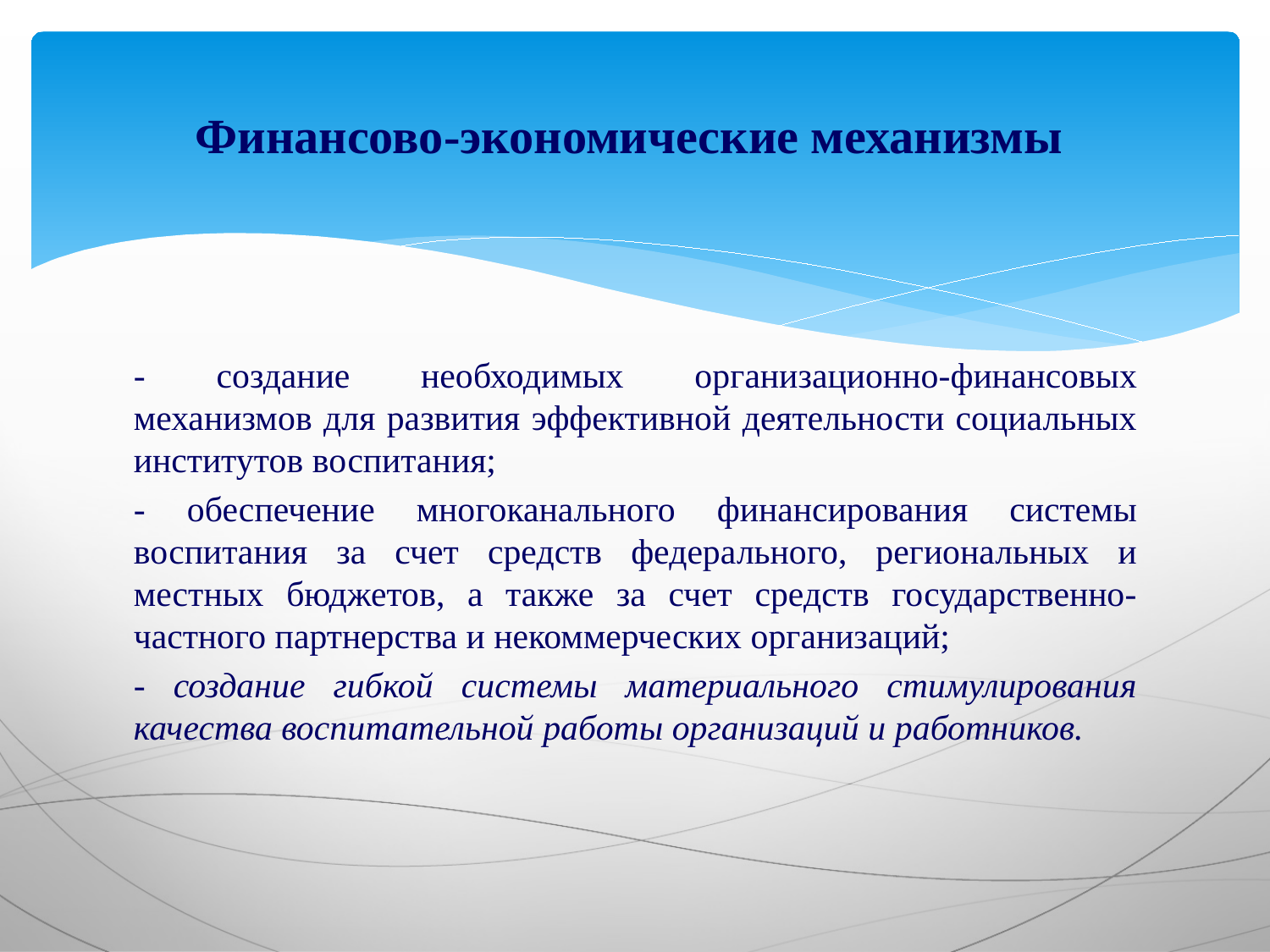

# Финансово-экономические механизмы
- создание необходимых организационно-финансовых механизмов для развития эффективной деятельности социальных институтов воспитания;
- обеспечение многоканального финансирования системы воспитания за счет средств федерального, региональных и местных бюджетов, а также за счет средств государственно-частного партнерства и некоммерческих организаций;
- создание гибкой системы материального стимулирования качества воспитательной работы организаций и работников.